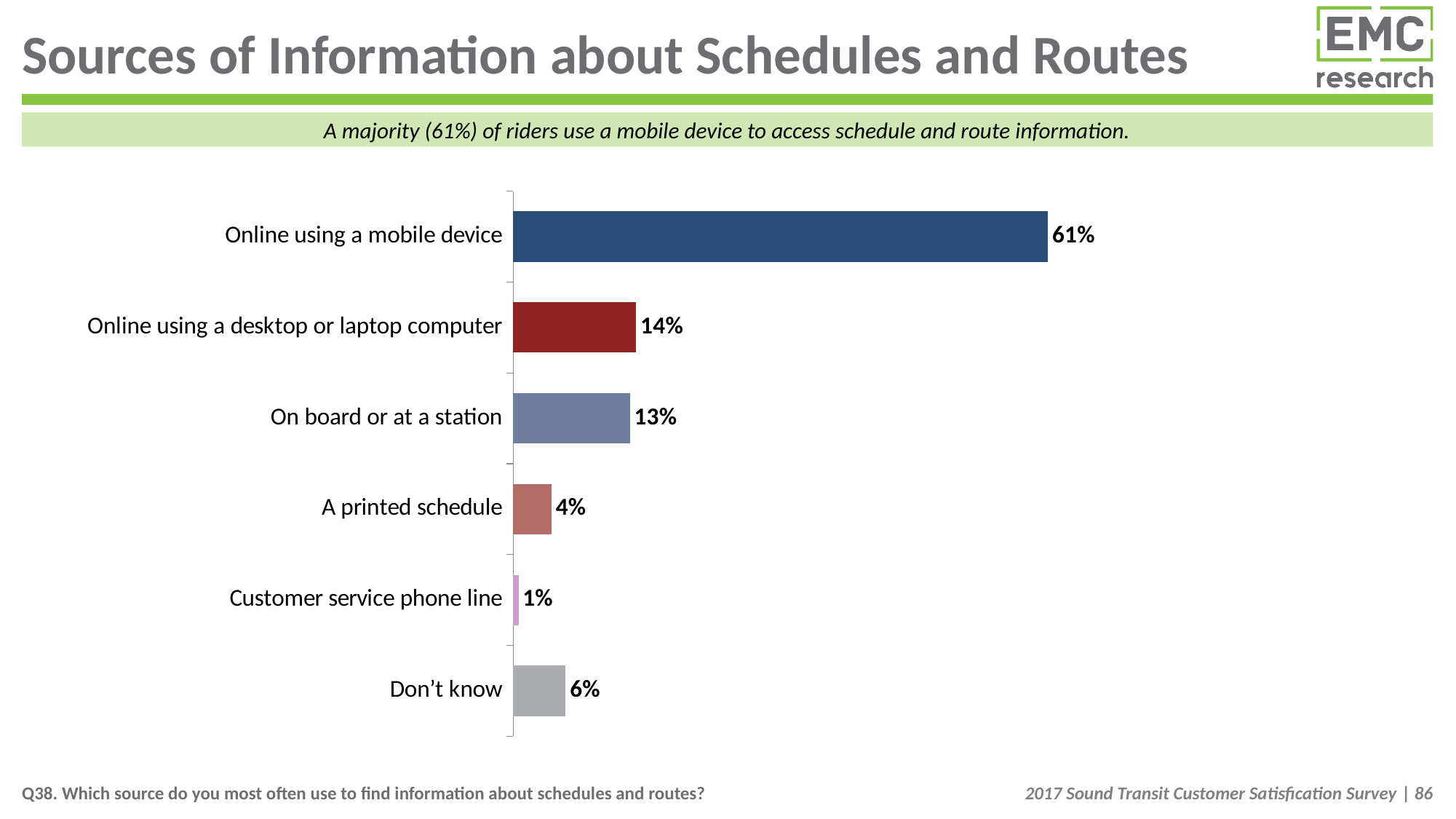

# Sources of Information about Schedules and Routes
A majority (61%) of riders use a mobile device to access schedule and route information.

### Chart

| Category | Initial |
|---|---|
| Online using a mobile device | 0.6144716480692906 |
| Online using a desktop or laptop computer | 0.14129314366244514 |
| On board or at a station | 0.13410846549570046 |
| A printed schedule | 0.043938180259274394 |
| Customer service phone line | 0.005978955003516329 |
| Don’t know | 0.06020960750975741 |
Q38. Which source do you most often use to find information about schedules and routes?